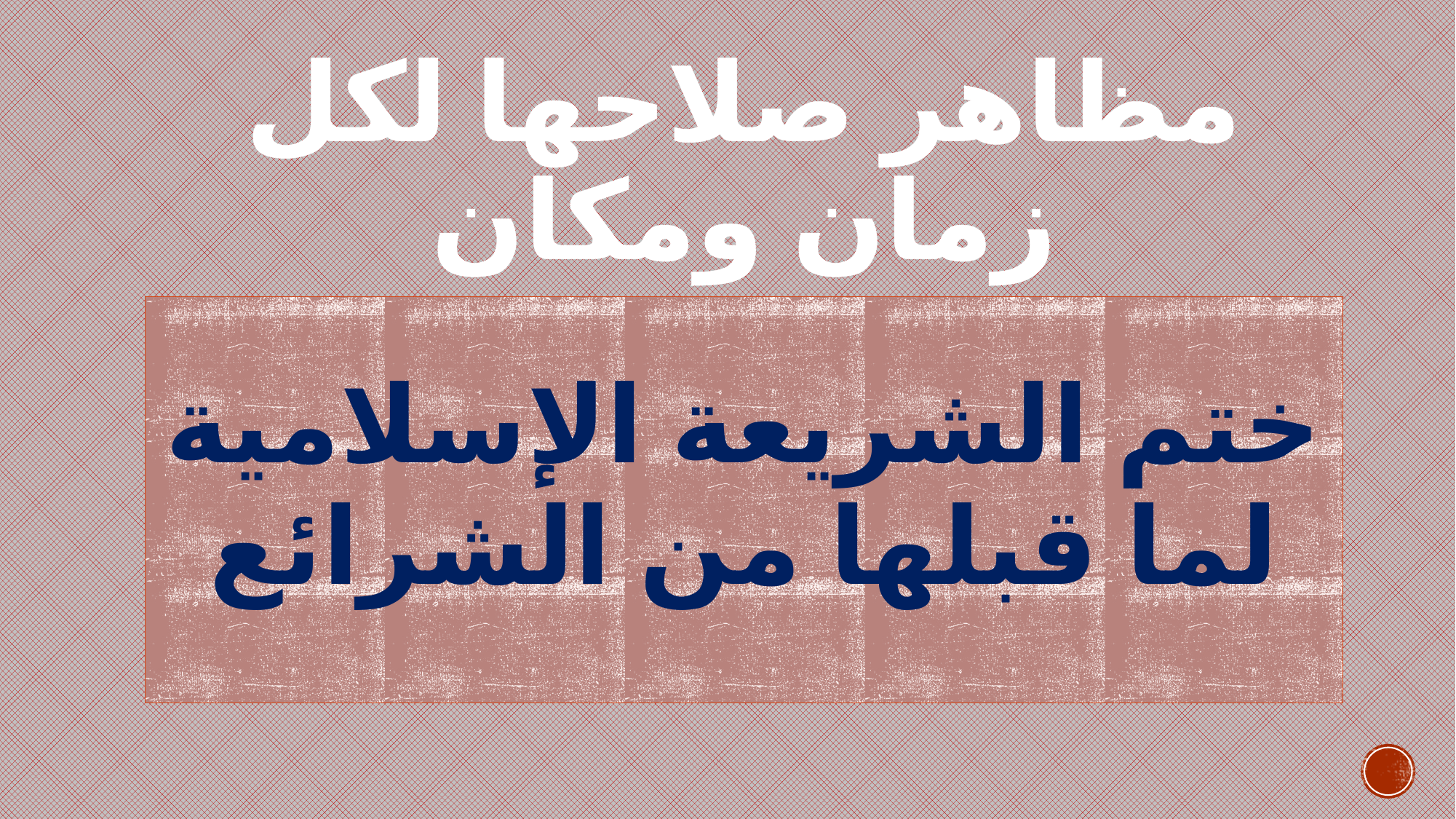

# مظاهر صلاحها لكل زمان ومكان

ختم الشريعة الإسلامية
لما قبلها من الشرائع